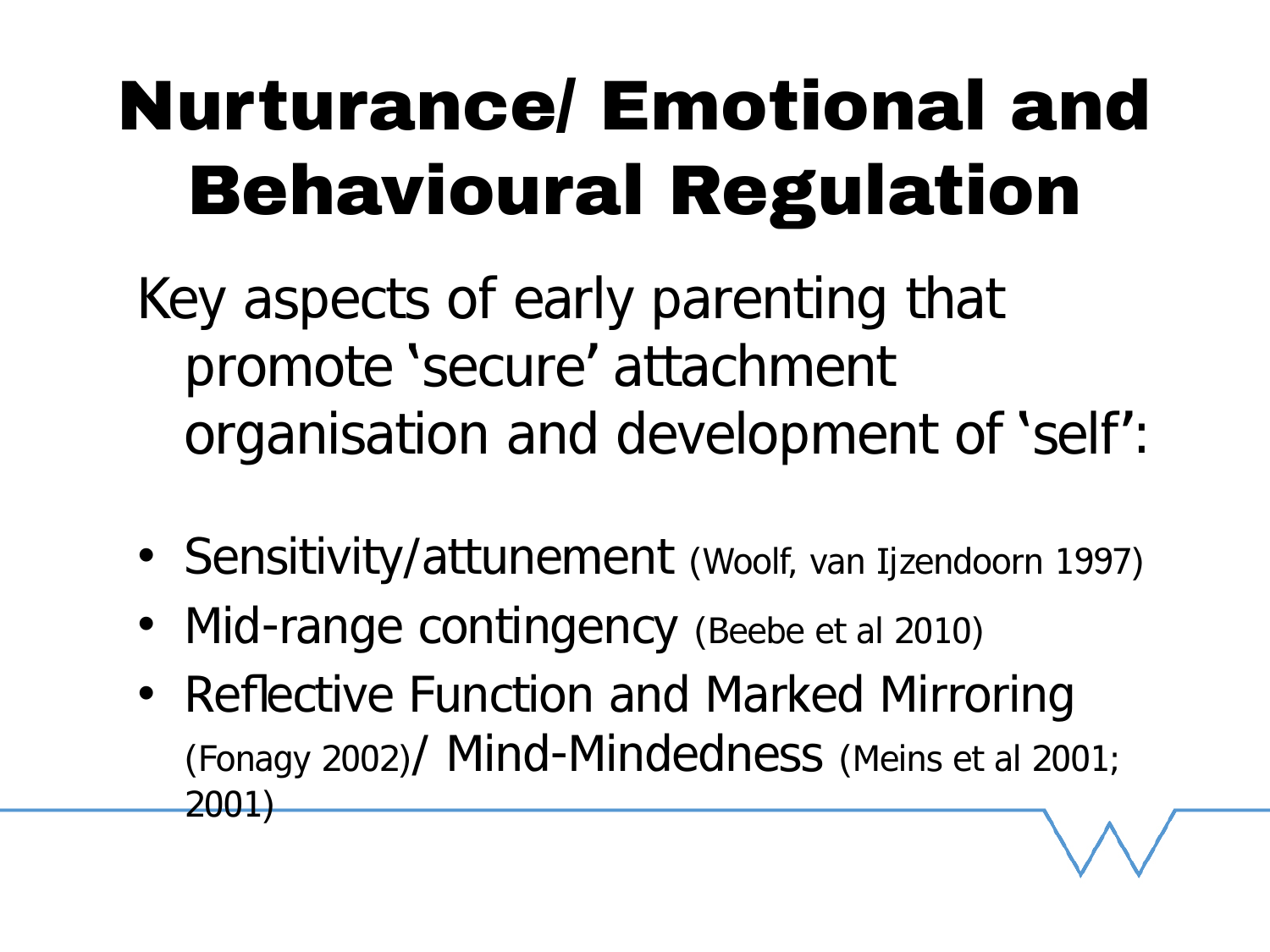

# Nurturance/ Emotional and Behavioural Regulation
Key aspects of early parenting that promote ‘secure’ attachment organisation and development of ‘self’:

Sensitivity/attunement (Woolf, van Ijzendoorn 1997)
Mid-range contingency (Beebe et al 2010)
Reflective Function and Marked Mirroring (Fonagy 2002)/ Mind-Mindedness (Meins et al 2001; 2001)